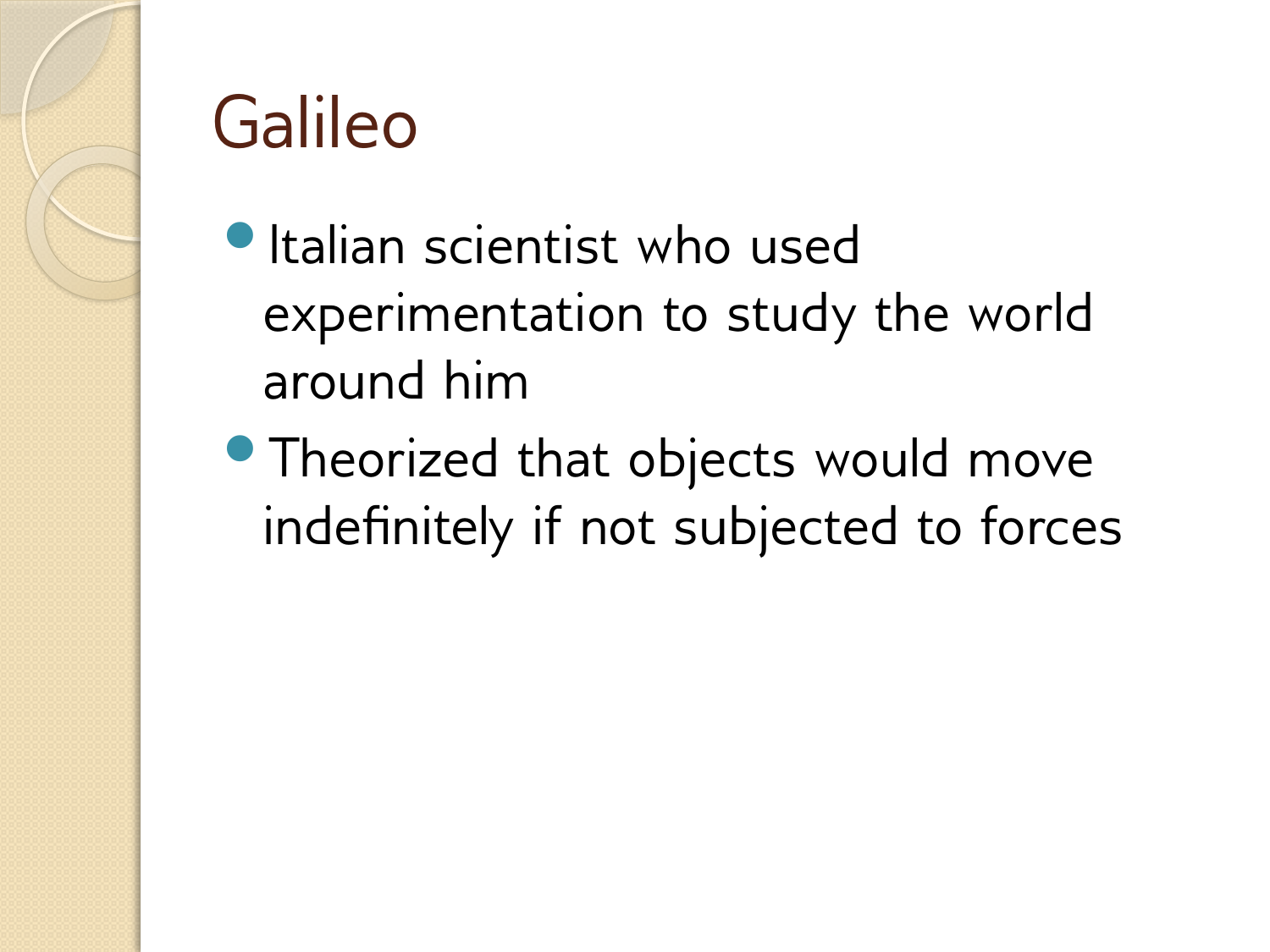

# Galileo
Italian scientist who used experimentation to study the world around him
Theorized that objects would move indefinitely if not subjected to forces